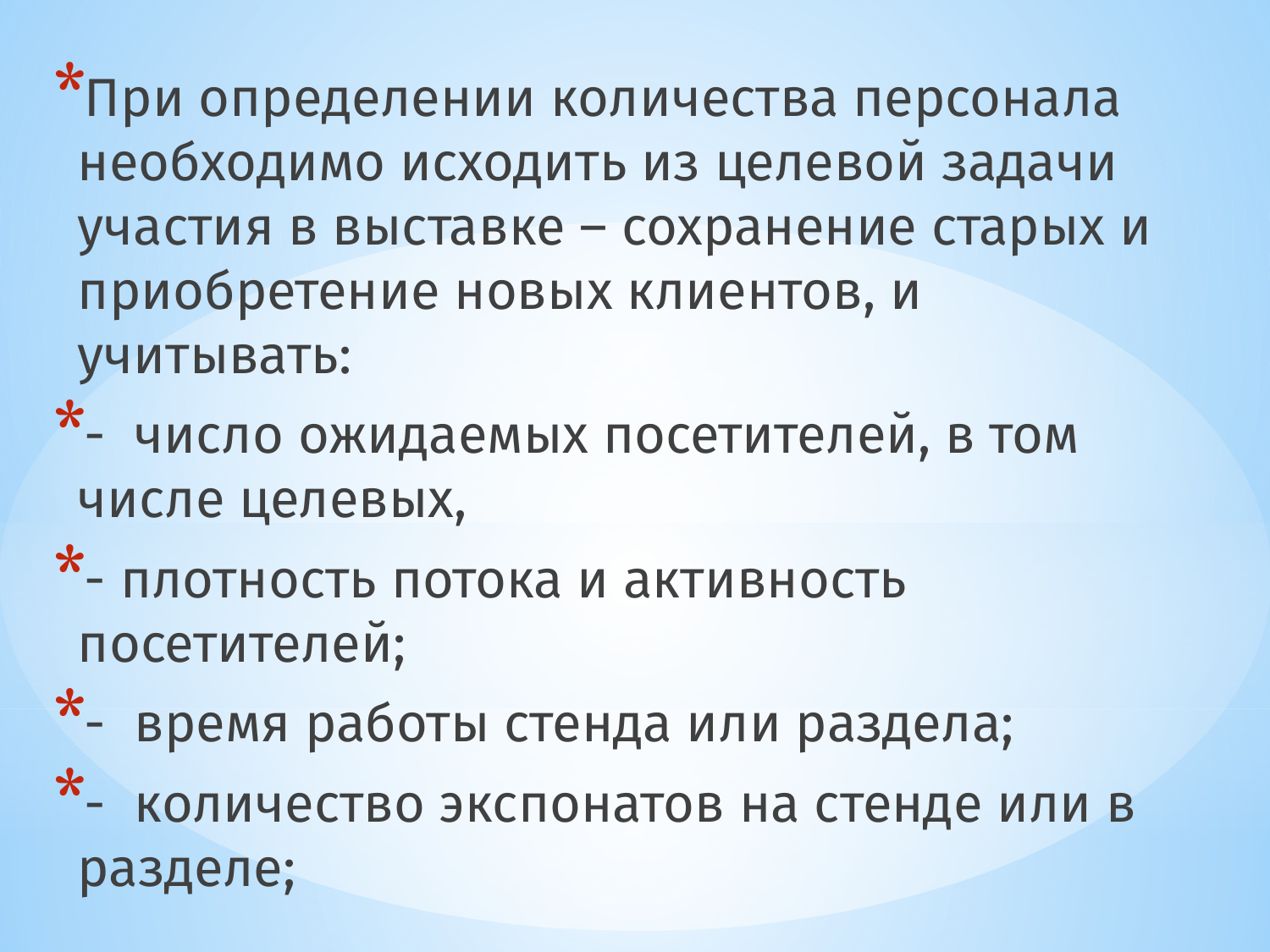

При определении количества персонала необходимо исходить из целевой задачи участия в выставке – сохранение старых и приобретение новых клиентов, и учитывать:
-  число ожидаемых посетителей, в том числе целевых,
- плотность потока и активность посетителей;
-  время работы стенда или раздела;
-  количество экспонатов на стенде или в разделе;
#